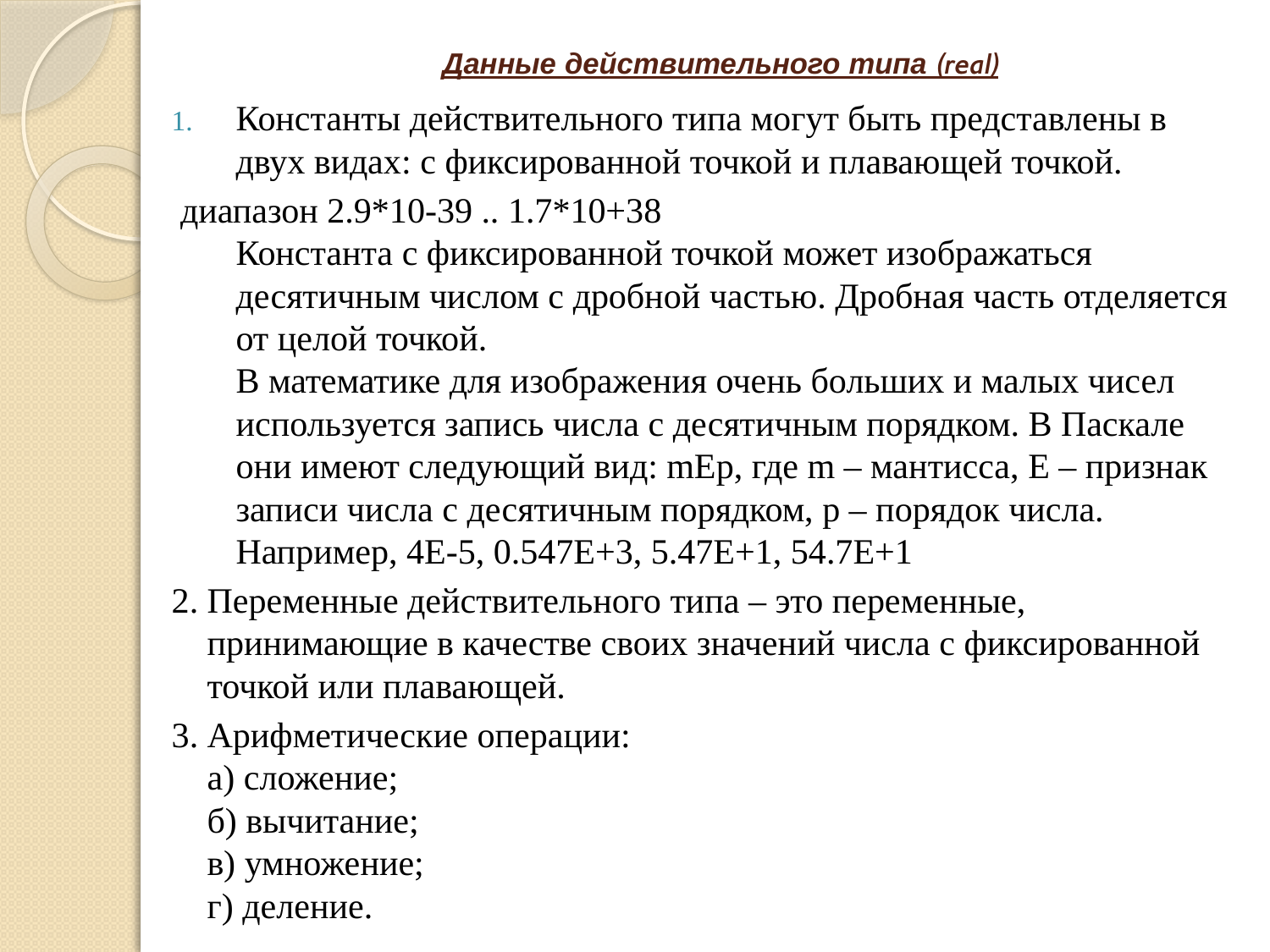

# Данные действительного типа (real)
Константы действительного типа могут быть представлены в двух видах: с фиксированной точкой и плавающей точкой.
 диапазон 2.9*10-39 .. 1.7*10+38
	Константа с фиксированной точкой может изображаться десятичным числом с дробной частью. Дробная часть отделяется от целой точкой.
	В математике для изображения очень больших и малых чисел используется запись числа с десятичным порядком. В Паскале они имеют следующий вид: mEp, где m – мантисса, E – признак записи числа с десятичным порядком, р – порядок числа.      Например, 4Е-5, 0.547Е+3, 5.47Е+1, 54.7Е+1
2. Переменные действительного типа – это переменные, принимающие в качестве своих значений числа с фиксированной точкой или плавающей.
3. Арифметические операции:
а) сложение;
б) вычитание;
в) умножение;
г) деление.